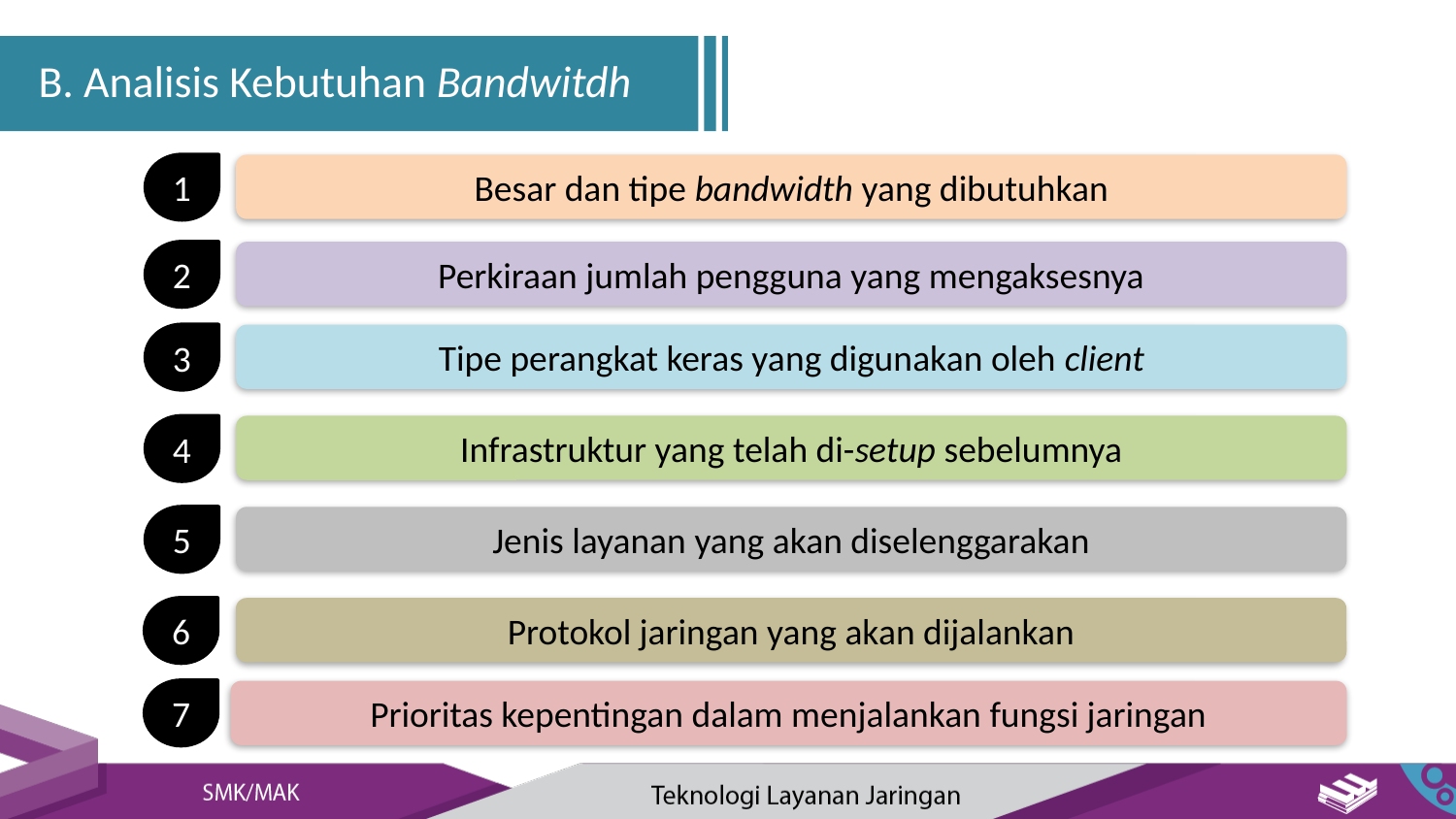

B. Analisis Kebutuhan Bandwitdh
1
Besar dan tipe bandwidth yang dibutuhkan
2
Perkiraan jumlah pengguna yang mengaksesnya
3
Tipe perangkat keras yang digunakan oleh client
Infrastruktur yang telah di-setup sebelumnya
4
5
Jenis layanan yang akan diselenggarakan
6
Protokol jaringan yang akan dijalankan
7
Prioritas kepentingan dalam menjalankan fungsi jaringan